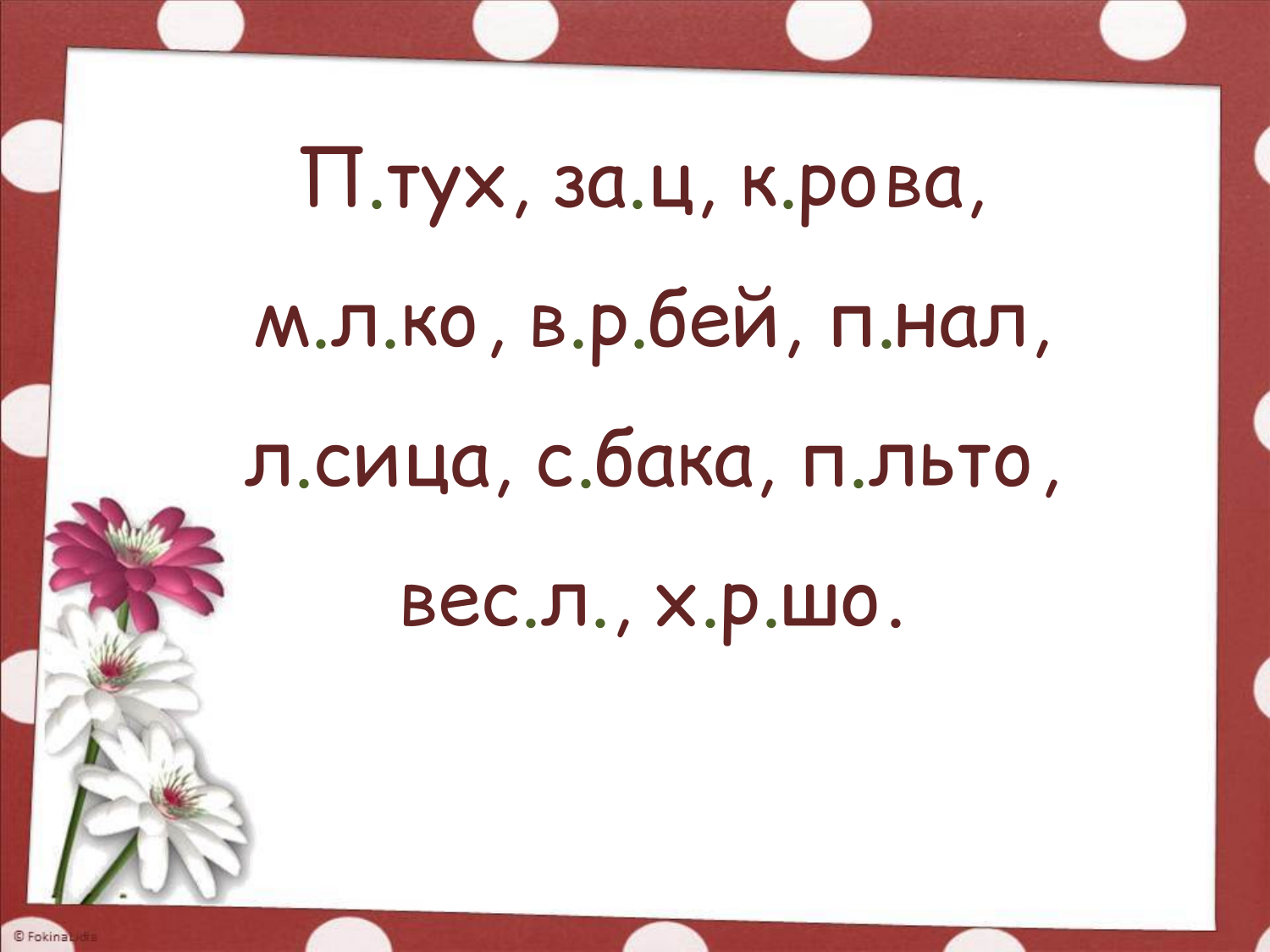

П.тух, за.ц, к.рова,
м.л.ко, в.р.бей, п.нал,
л.сица, с.бака, п.льто,
вес.л., х.р.шо.